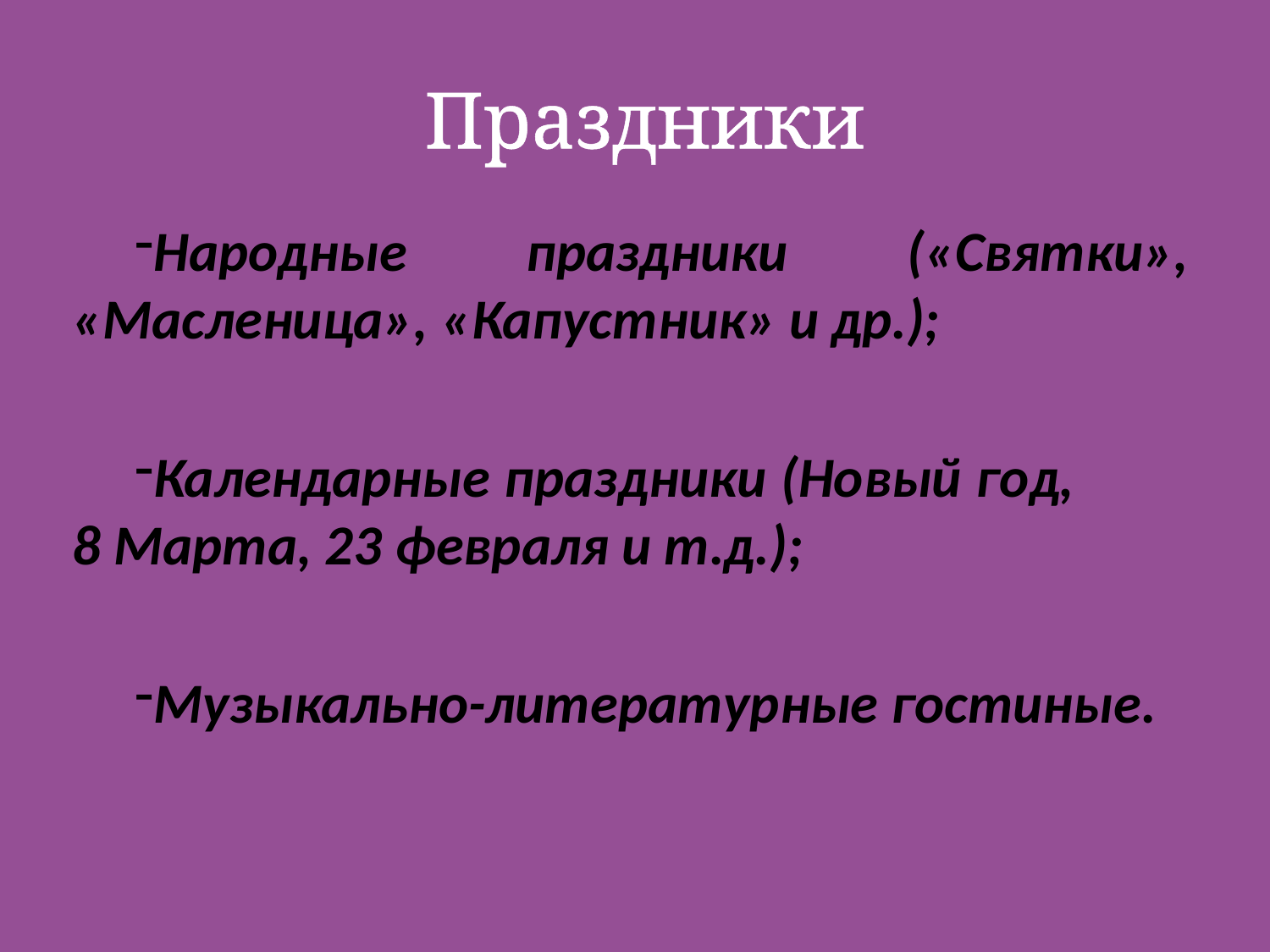

# Праздники
Народные праздники («Святки», «Масленица», «Капустник» и др.);

Календарные праздники (Новый год,         8 Марта, 23 февраля и т.д.);

Музыкально-литературные гостиные.